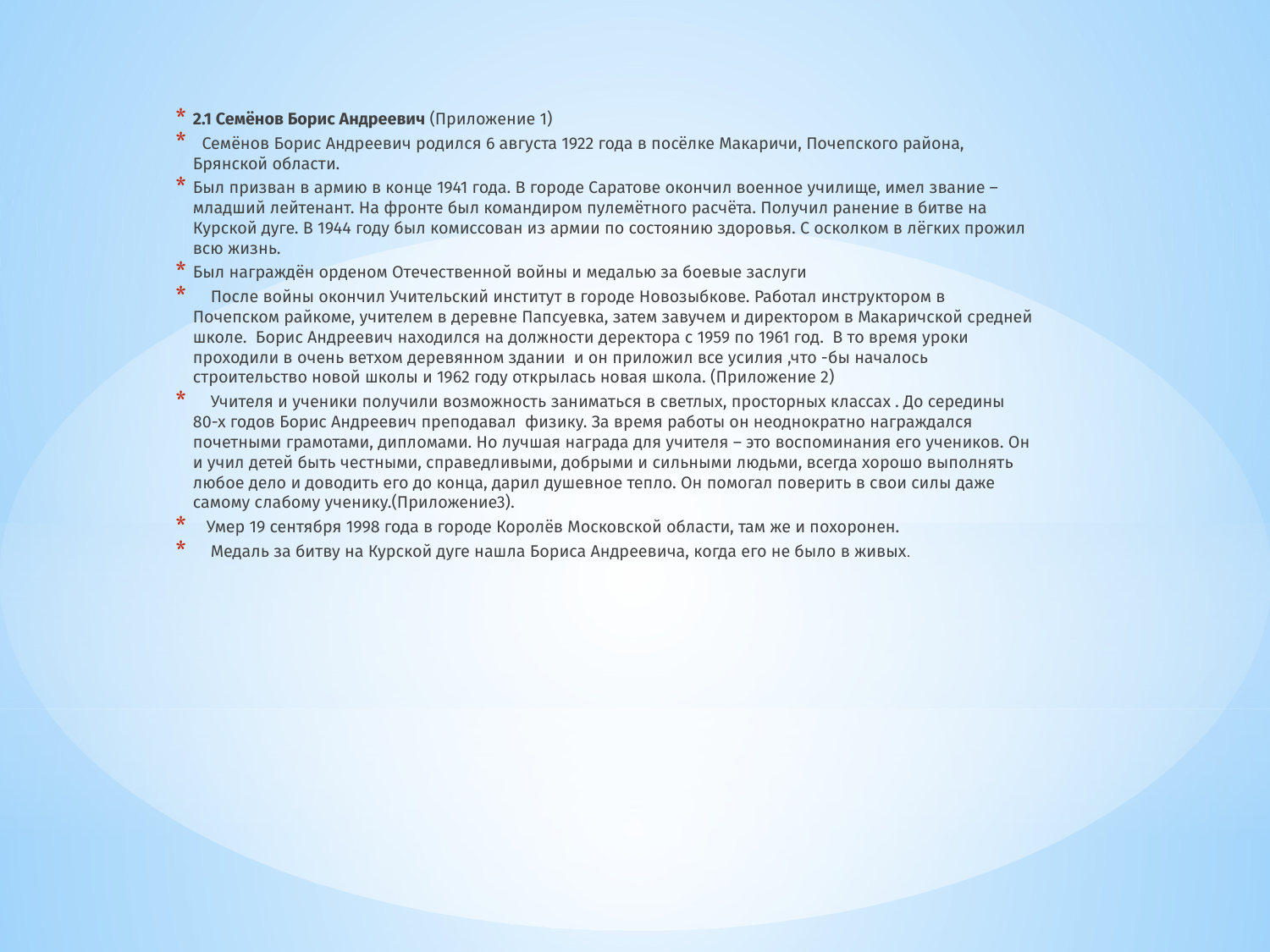

2.1 Семёнов Борис Андреевич (Приложение 1)
  Семёнов Борис Андреевич родился 6 августа 1922 года в посёлке Макаричи, Почепского района, Брянской области.
Был призван в армию в конце 1941 года. В городе Саратове окончил военное училище, имел звание – младший лейтенант. На фронте был командиром пулемётного расчёта. Получил ранение в битве на Курской дуге. В 1944 году был комиссован из армии по состоянию здоровья. С осколком в лёгких прожил всю жизнь.
Был награждён орденом Отечественной войны и медалью за боевые заслуги
    После войны окончил Учительский институт в городе Новозыбкове. Работал инструктором в Почепском райкоме, учителем в деревне Папсуевка, затем завучем и директором в Макаричской средней школе.  Борис Андреевич находился на должности деректора с 1959 по 1961 год.  В то время уроки проходили в очень ветхом деревянном здании  и он приложил все усилия ,что -бы началось строительство новой школы и 1962 году открылась новая школа. (Приложение 2)
    Учителя и ученики получили возможность заниматься в светлых, просторных классах . До середины 80-х годов Борис Андреевич преподавал  физику. За время работы он неоднократно награждался почетными грамотами, дипломами. Но лучшая награда для учителя – это воспоминания его учеников. Он и учил детей быть честными, справедливыми, добрыми и сильными людьми, всегда хорошо выполнять любое дело и доводить его до конца, дарил душевное тепло. Он помогал поверить в свои силы даже самому слабому ученику.(Приложение3).
   Умер 19 сентября 1998 года в городе Королёв Московской области, там же и похоронен.
    Медаль за битву на Курской дуге нашла Бориса Андреевича, когда его не было в живых.